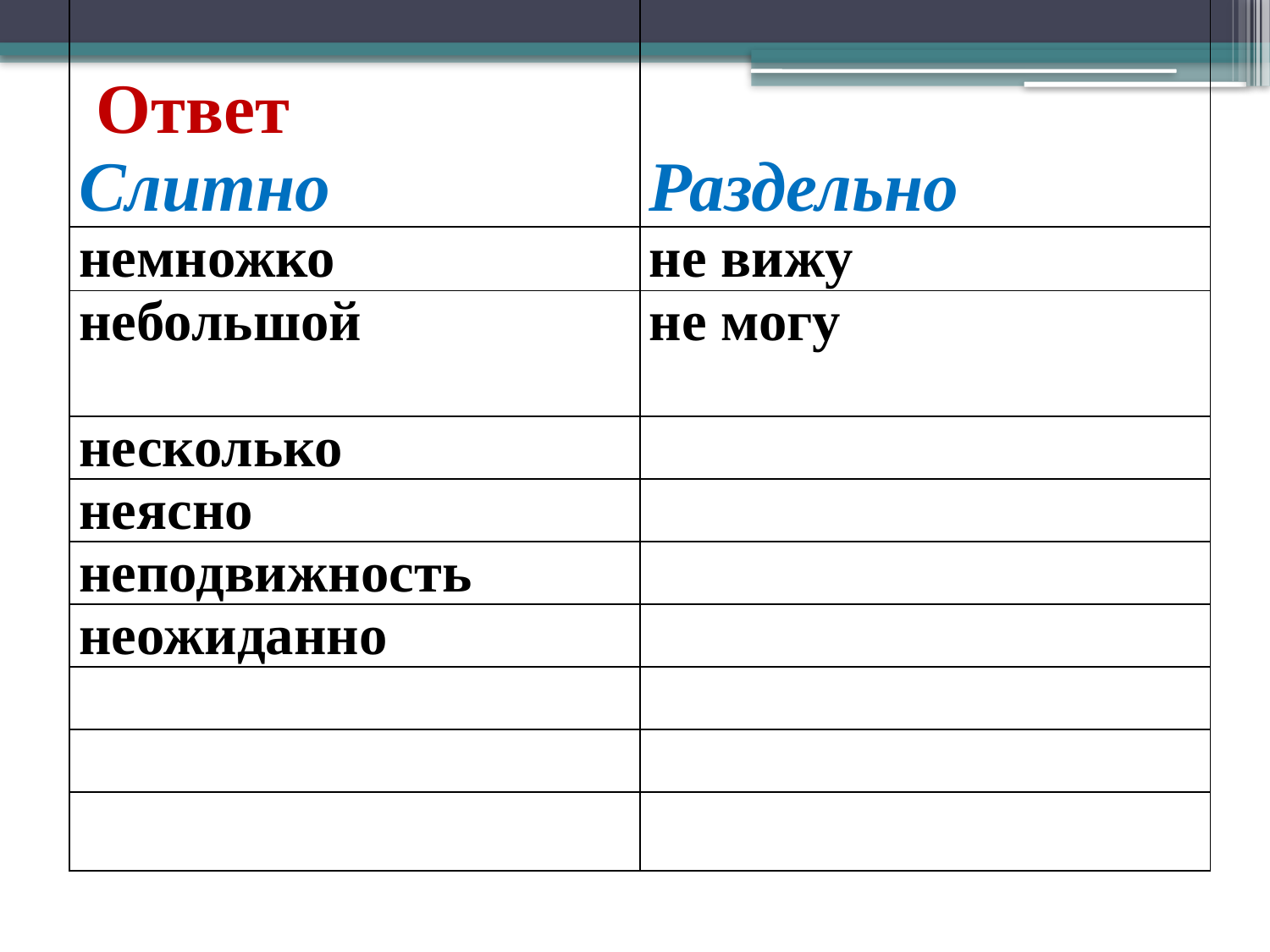

| Ответ Слитно | Раздельно |
| --- | --- |
| немножко | не вижу |
| небольшой | не могу |
| несколько |  |
| неясно |  |
| неподвижность |  |
| неожиданно |  |
|  |  |
|  |  |
|  |  |